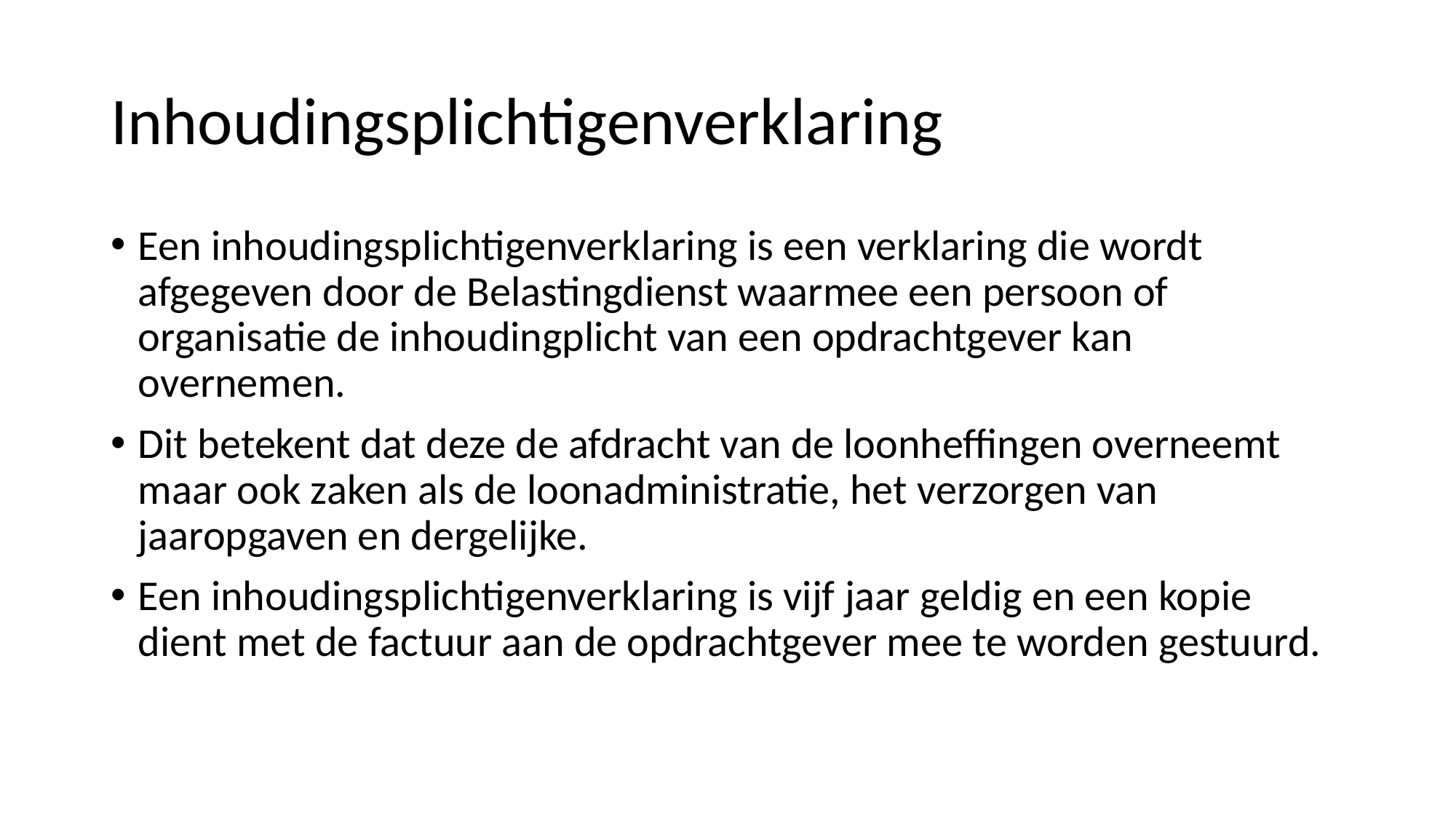

# Inhoudingsplichtigenverklaring
Een inhoudingsplichtigenverklaring is een verklaring die wordt afgegeven door de Belastingdienst waarmee een persoon of organisatie de inhoudingplicht van een opdrachtgever kan overnemen.
Dit betekent dat deze de afdracht van de loonheffingen overneemt maar ook zaken als de loonadministratie, het verzorgen van jaaropgaven en dergelijke.
Een inhoudingsplichtigenverklaring is vijf jaar geldig en een kopie dient met de factuur aan de opdrachtgever mee te worden gestuurd.